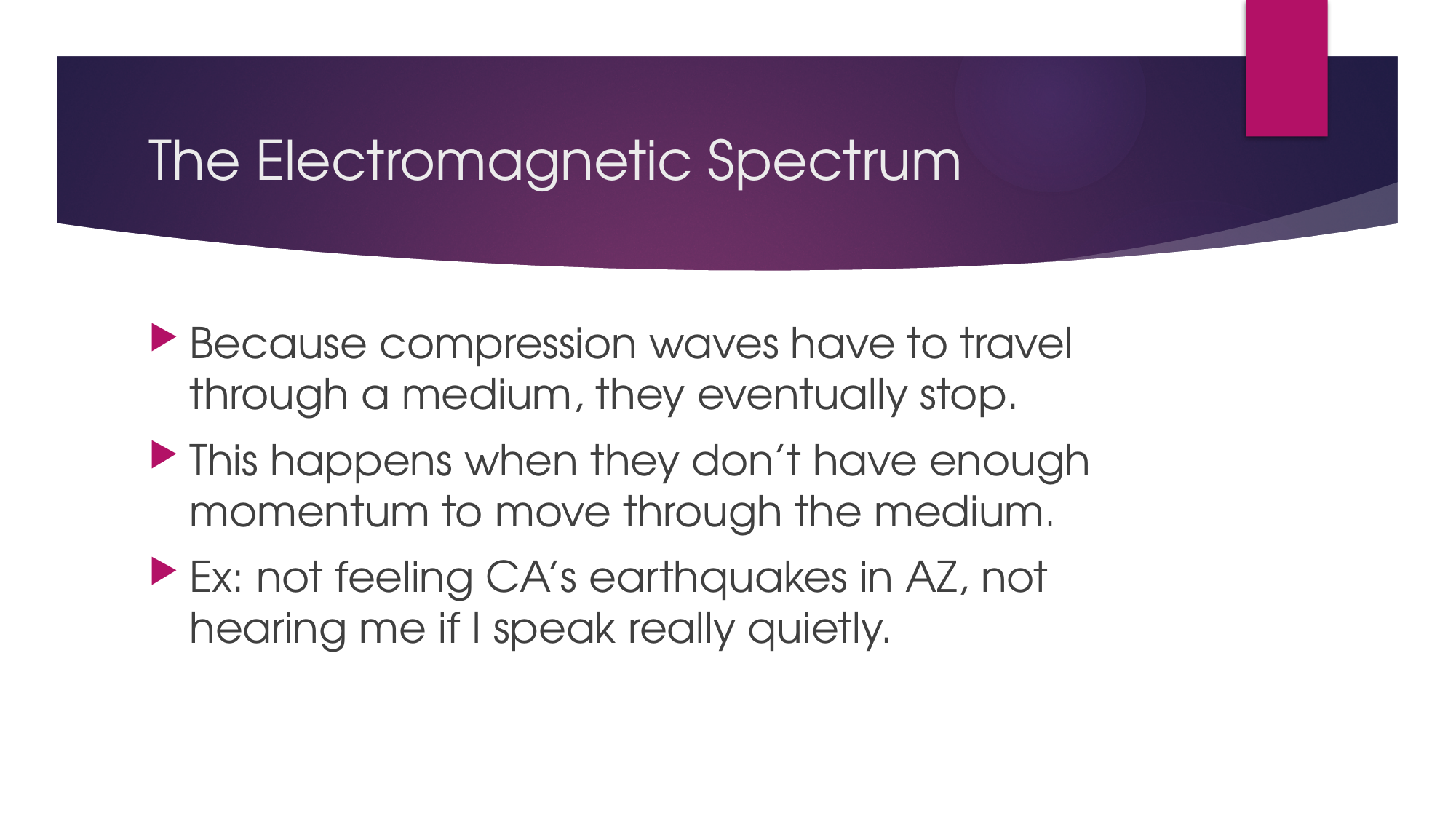

# The Electromagnetic Spectrum
Because compression waves have to travel through a medium, they eventually stop.
This happens when they don’t have enough momentum to move through the medium.
Ex: not feeling CA’s earthquakes in AZ, not hearing me if I speak really quietly.